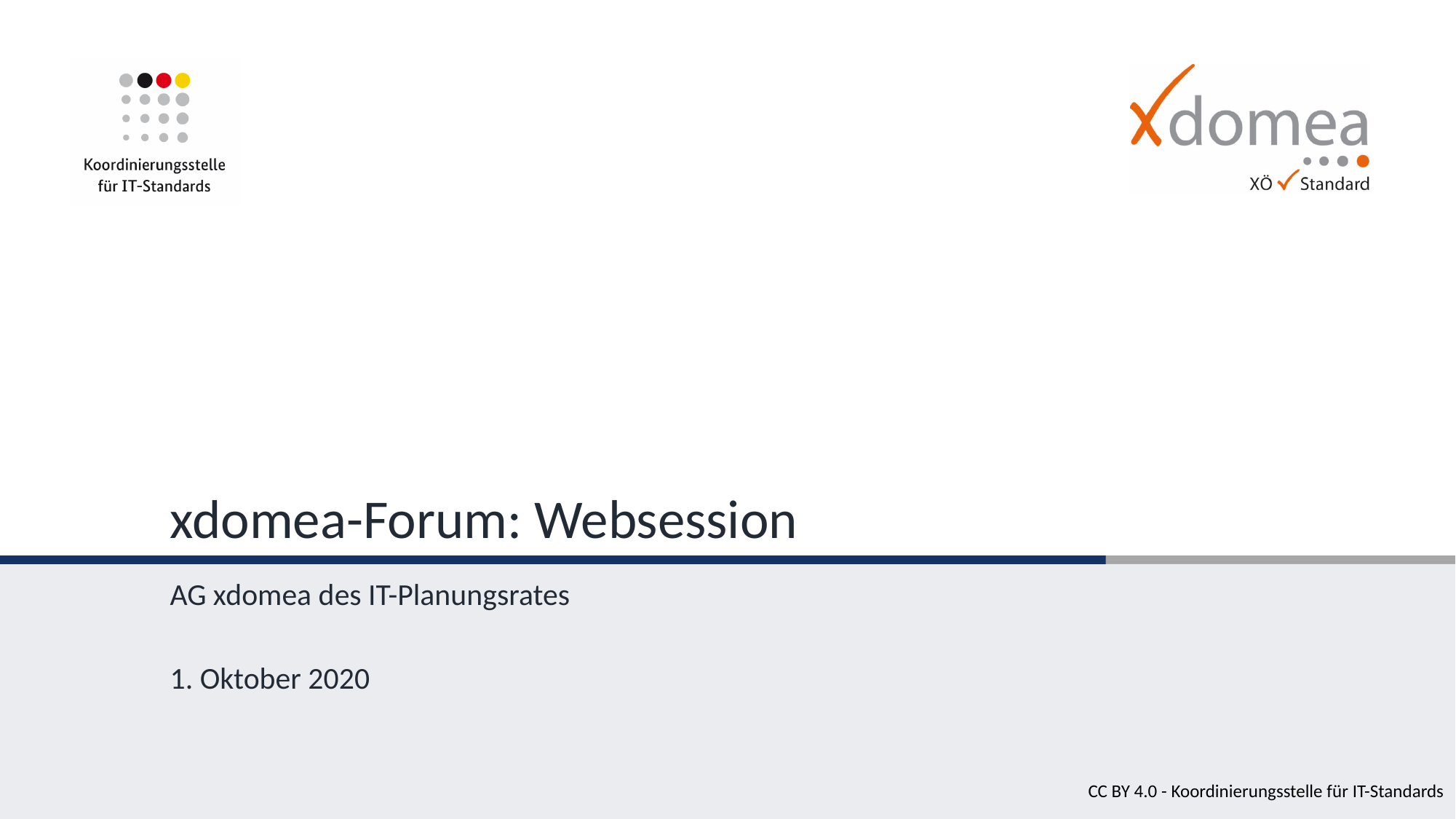

# xdomea-Forum: Websession
AG xdomea des IT-Planungsrates

1. Oktober 2020
CC BY 4.0 - Koordinierungsstelle für IT-Standards